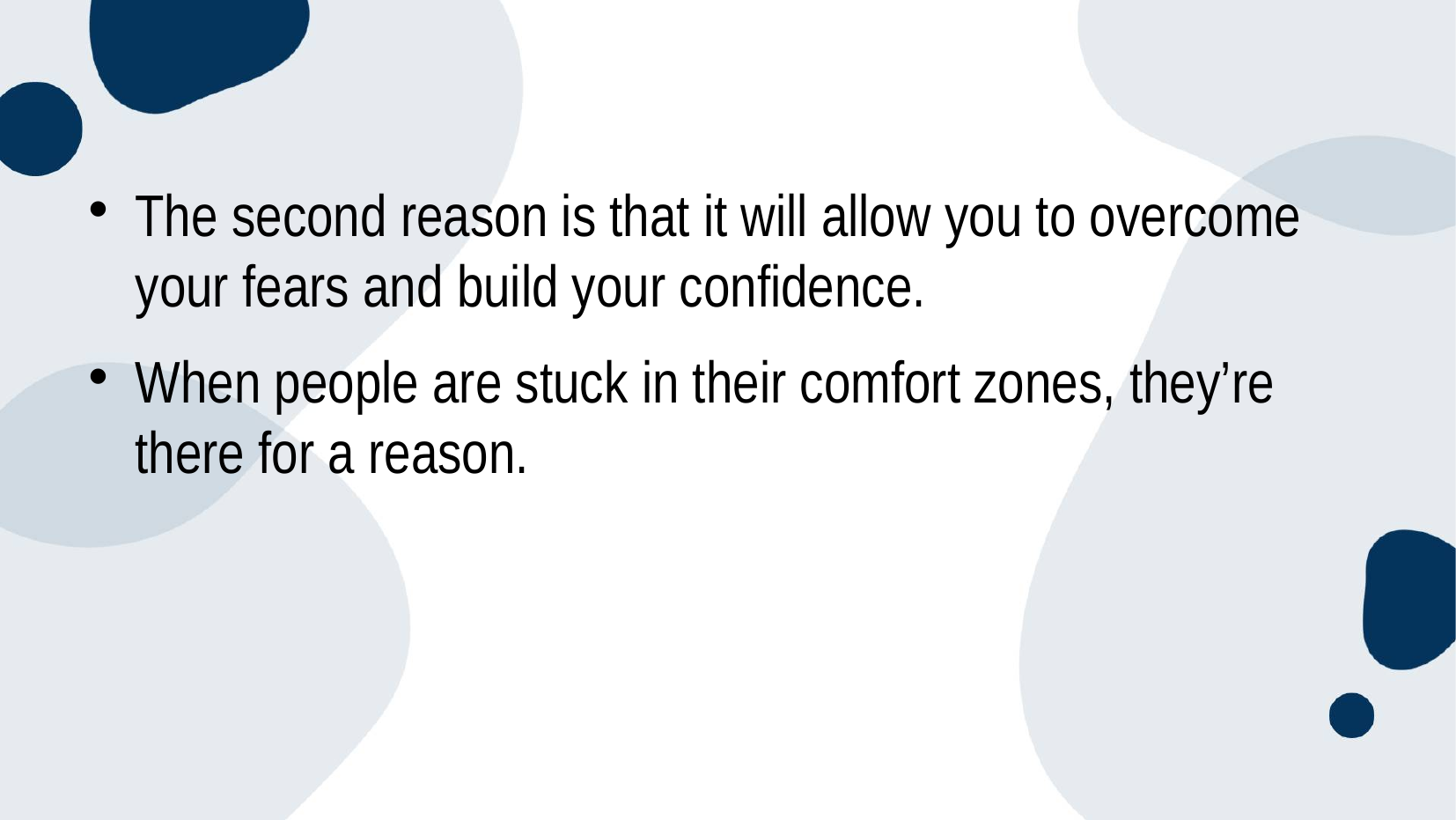

#
The second reason is that it will allow you to overcome your fears and build your confidence.
When people are stuck in their comfort zones, they’re there for a reason.